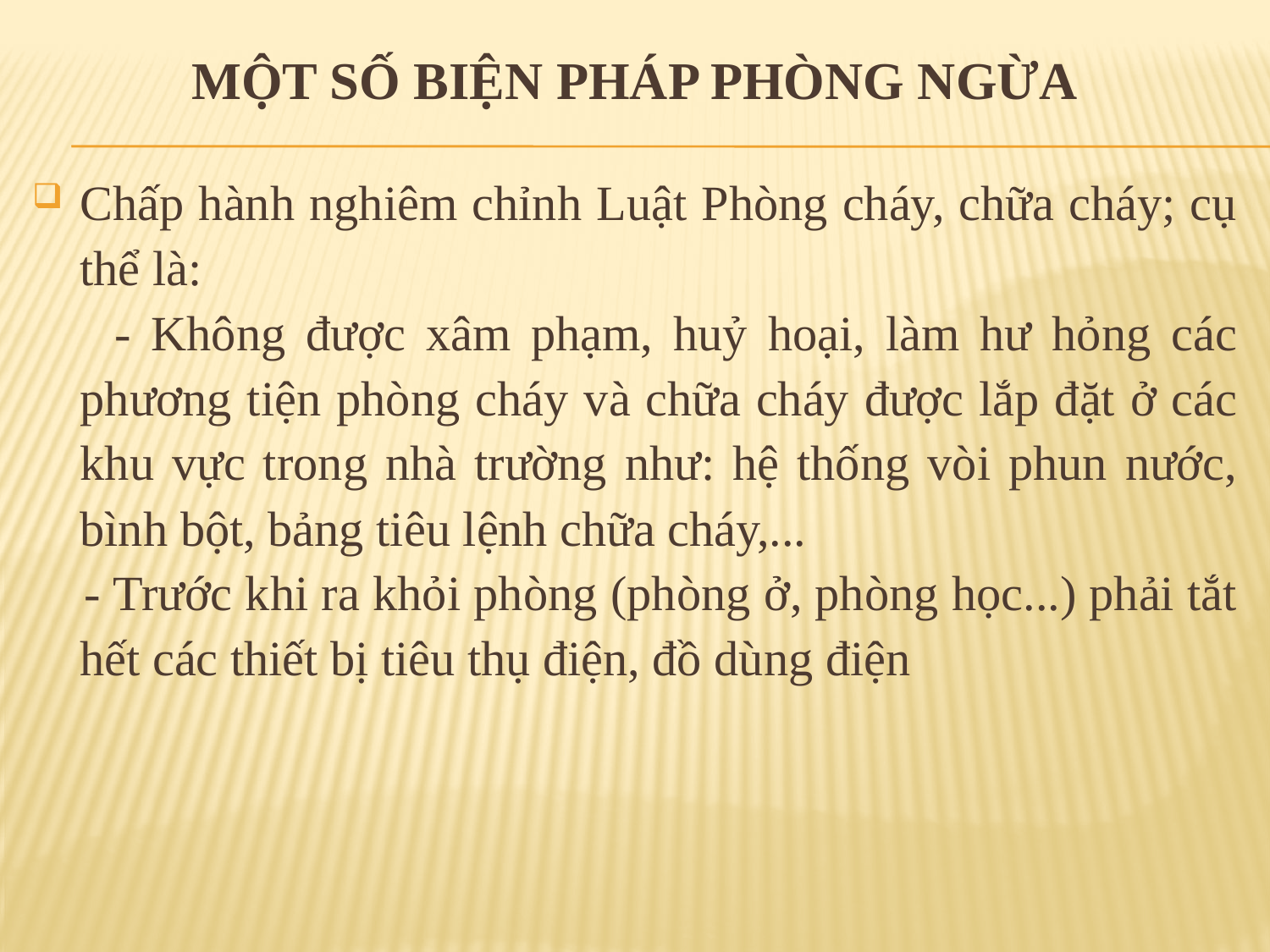

# MỘT SỐ BiỆN PHÁP PHÒNG NGỪA
Chấp hành nghiêm chỉnh Luật Phòng cháy, chữa cháy; cụ thể là:
    - Không được xâm phạm, huỷ hoại, làm hư hỏng các phương tiện phòng cháy và chữa cháy được lắp đặt ở các khu vực trong nhà trường như: hệ thống vòi phun nước, bình bột, bảng tiêu lệnh chữa cháy,...
    - Trước khi ra khỏi phòng (phòng ở, phòng học...) phải tắt hết các thiết bị tiêu thụ điện, đồ dùng điện